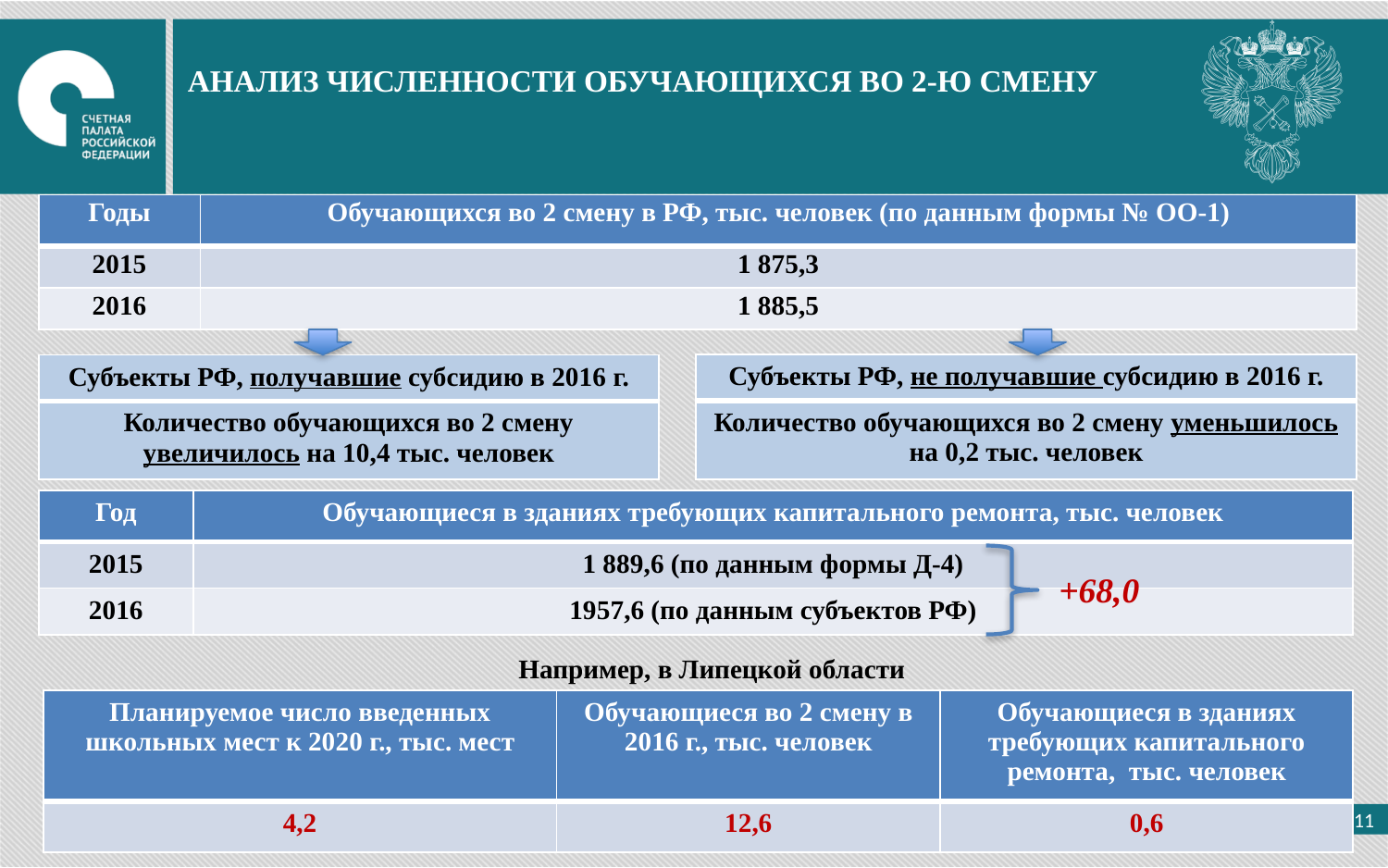

АНАЛИЗ ЧИСЛЕННОСТИ ОБУЧАЮЩИХСЯ ВО 2-Ю СМЕНУ
| Годы | Обучающихся во 2 смену в РФ, тыс. человек (по данным формы № ОО-1) |
| --- | --- |
| 2015 | 1 875,3 |
| 2016 | 1 885,5 |

| Субъекты РФ, не получавшие субсидию в 2016 г. |
| --- |
| Количество обучающихся во 2 смену уменьшилось на 0,2 тыс. человек |
| Субъекты РФ, получавшие субсидию в 2016 г. |
| --- |
| Количество обучающихся во 2 смену увеличилось на 10,4 тыс. человек |
| Год | Обучающиеся в зданиях требующих капитального ремонта, тыс. человек |
| --- | --- |
| 2015 | 1 889,6 (по данным формы Д-4) |
| 2016 | 1957,6 (по данным субъектов РФ) |

+68,0
Например, в Липецкой области
| Планируемое число введенных школьных мест к 2020 г., тыс. мест | Обучающиеся во 2 смену в 2016 г., тыс. человек | Обучающиеся в зданиях требующих капитального ремонта, тыс. человек |
| --- | --- | --- |
| 4,2 | 12,6 | 0,6 |